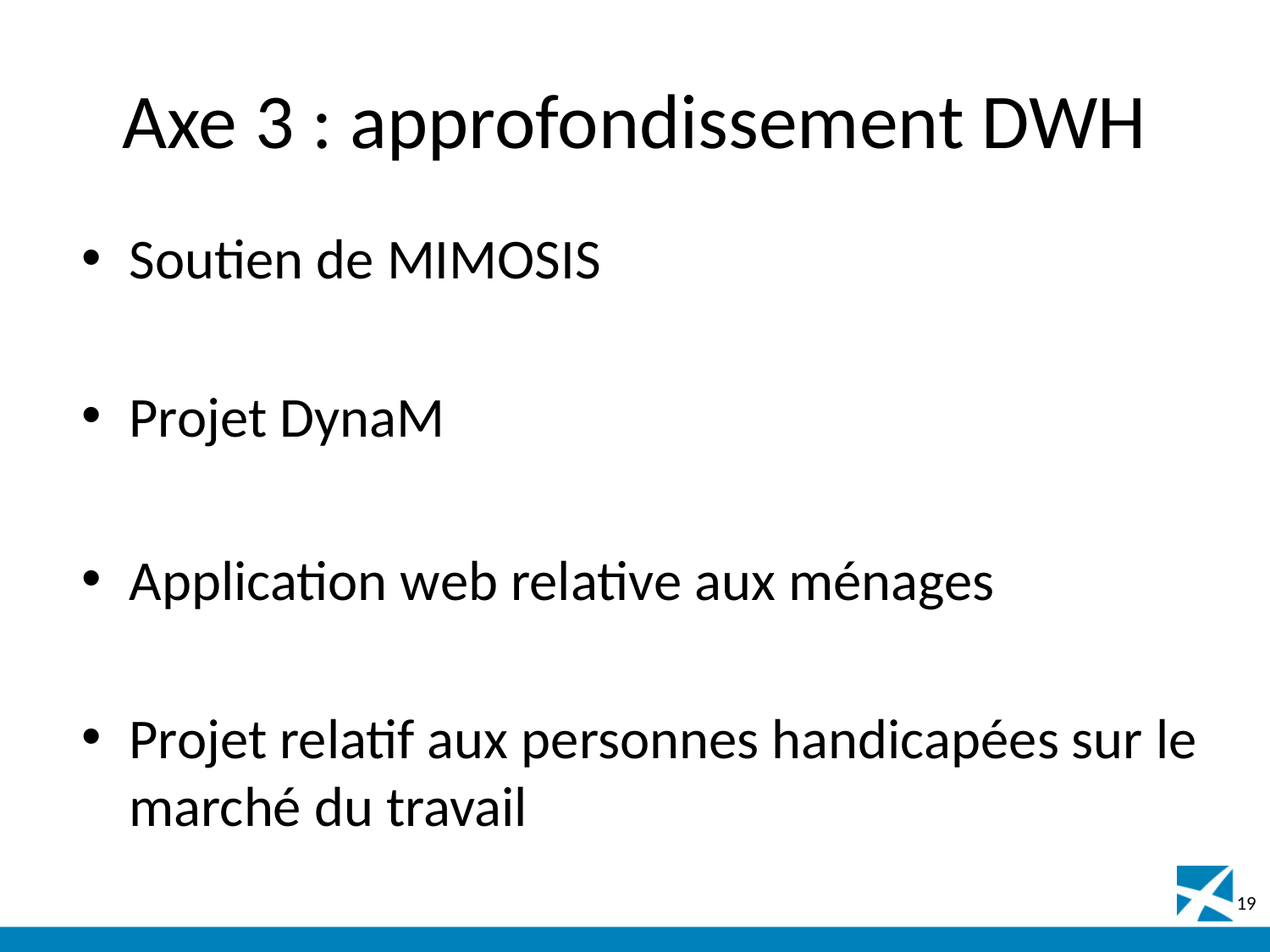

# Axe 3 : approfondissement DWH
Soutien de MIMOSIS

Projet DynaM

Application web relative aux ménages

Projet relatif aux personnes handicapées sur le marché du travail